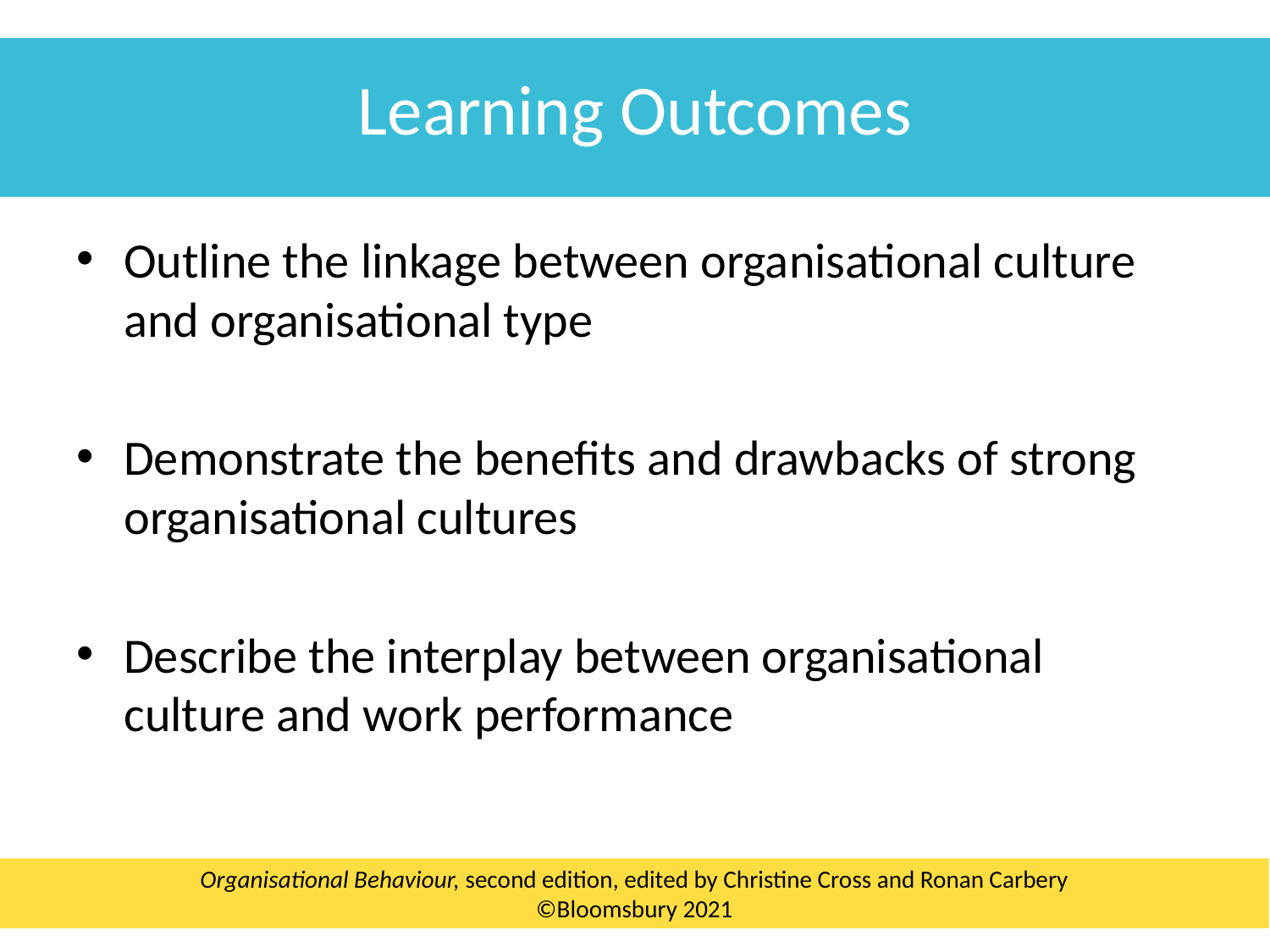

Learning Outcomes
Outline the linkage between organisational culture and organisational type

Demonstrate the benefits and drawbacks of strong organisational cultures

Describe the interplay between organisational culture and work performance